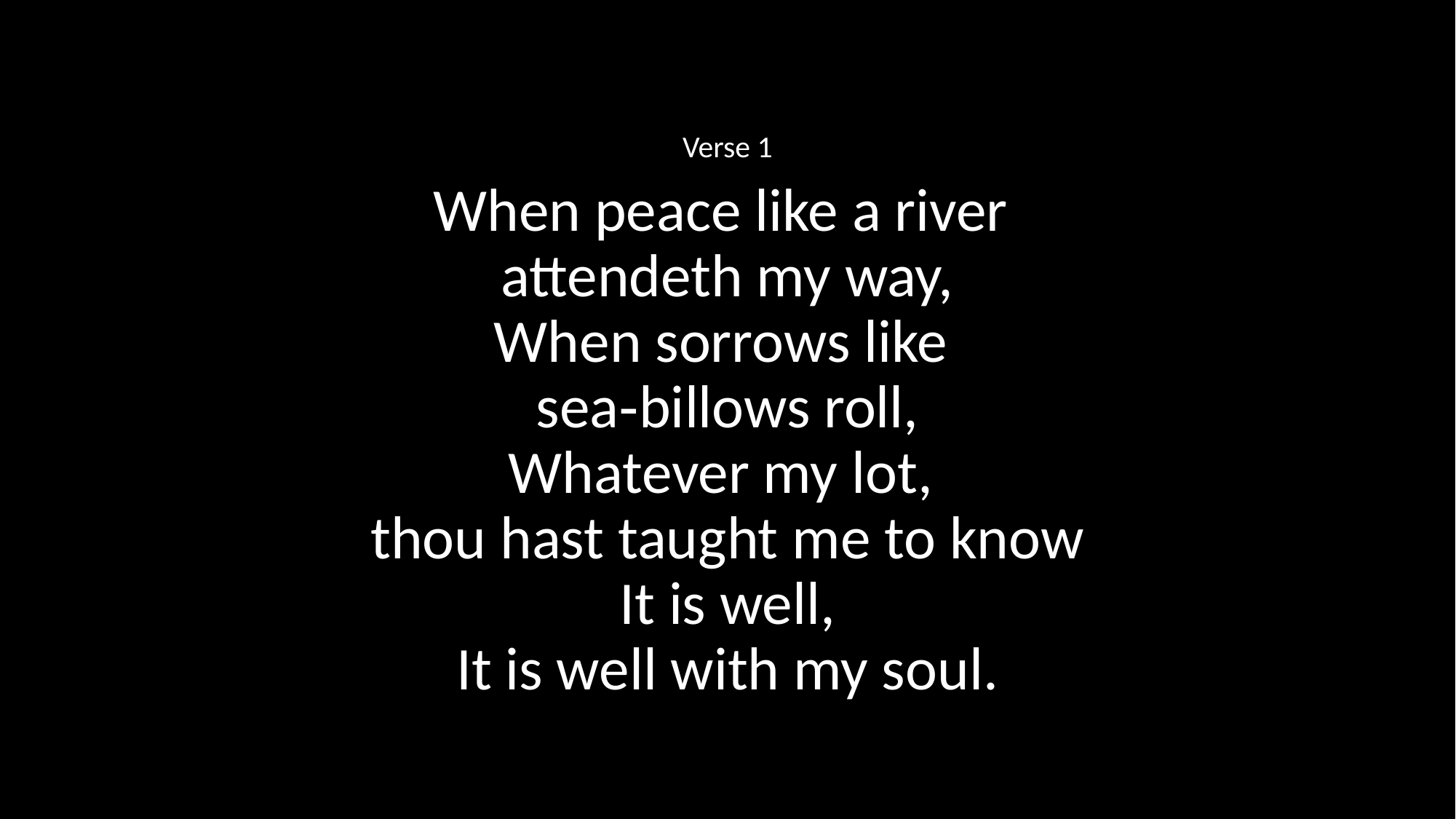

Verse 1
When peace like a river
attendeth my way,
When sorrows like
sea‑billows roll,
Whatever my lot,
thou hast taught me to know
It is well,
It is well with my soul.